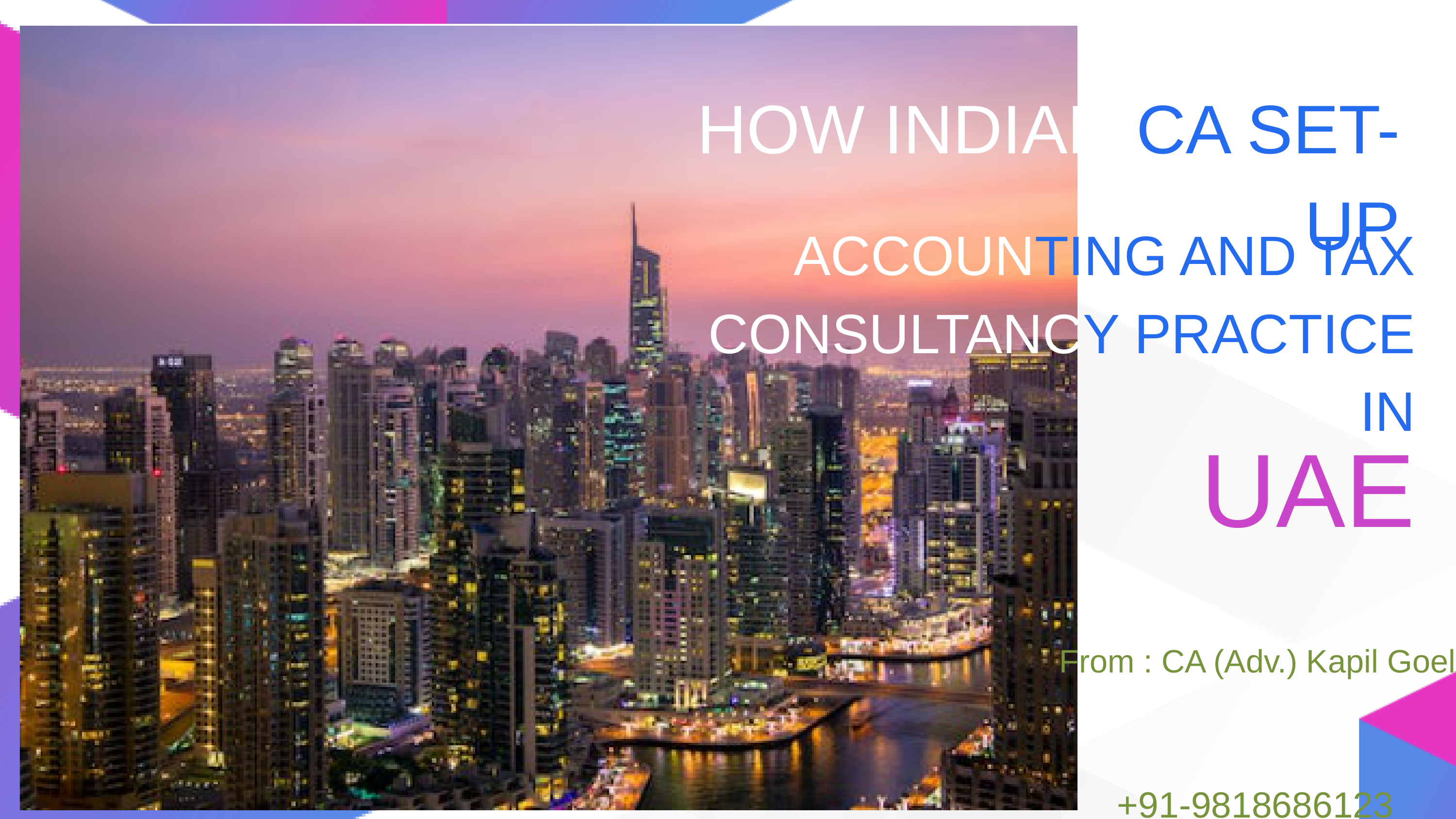

HOW INDIAN CA SET-UP
ACCOUNTING AND TAX CONSULTANCY PRACTICE IN

UAE
From : CA (Adv.) Kapil Goel
                               +91-9818686123